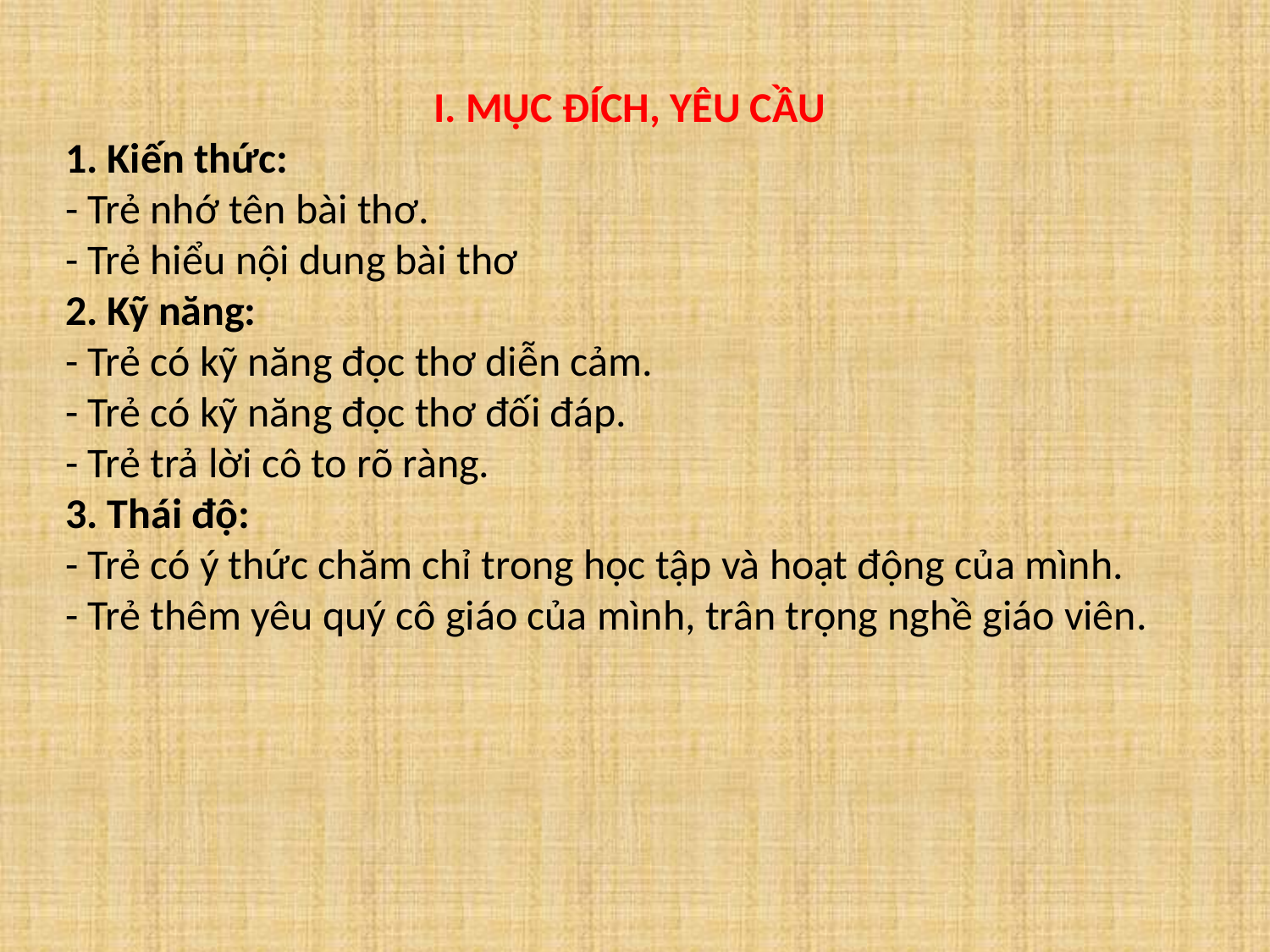

I. MỤC ĐÍCH, YÊU CẦU
1. Kiến thức:
- Trẻ nhớ tên bài thơ.
- Trẻ hiểu nội dung bài thơ
2. Kỹ năng:
- Trẻ có kỹ năng đọc thơ diễn cảm.
- Trẻ có kỹ năng đọc thơ đối đáp.
- Trẻ trả lời cô to rõ ràng.
3. Thái độ:
- Trẻ có ý thức chăm chỉ trong học tập và hoạt động của mình.
- Trẻ thêm yêu quý cô giáo của mình, trân trọng nghề giáo viên.